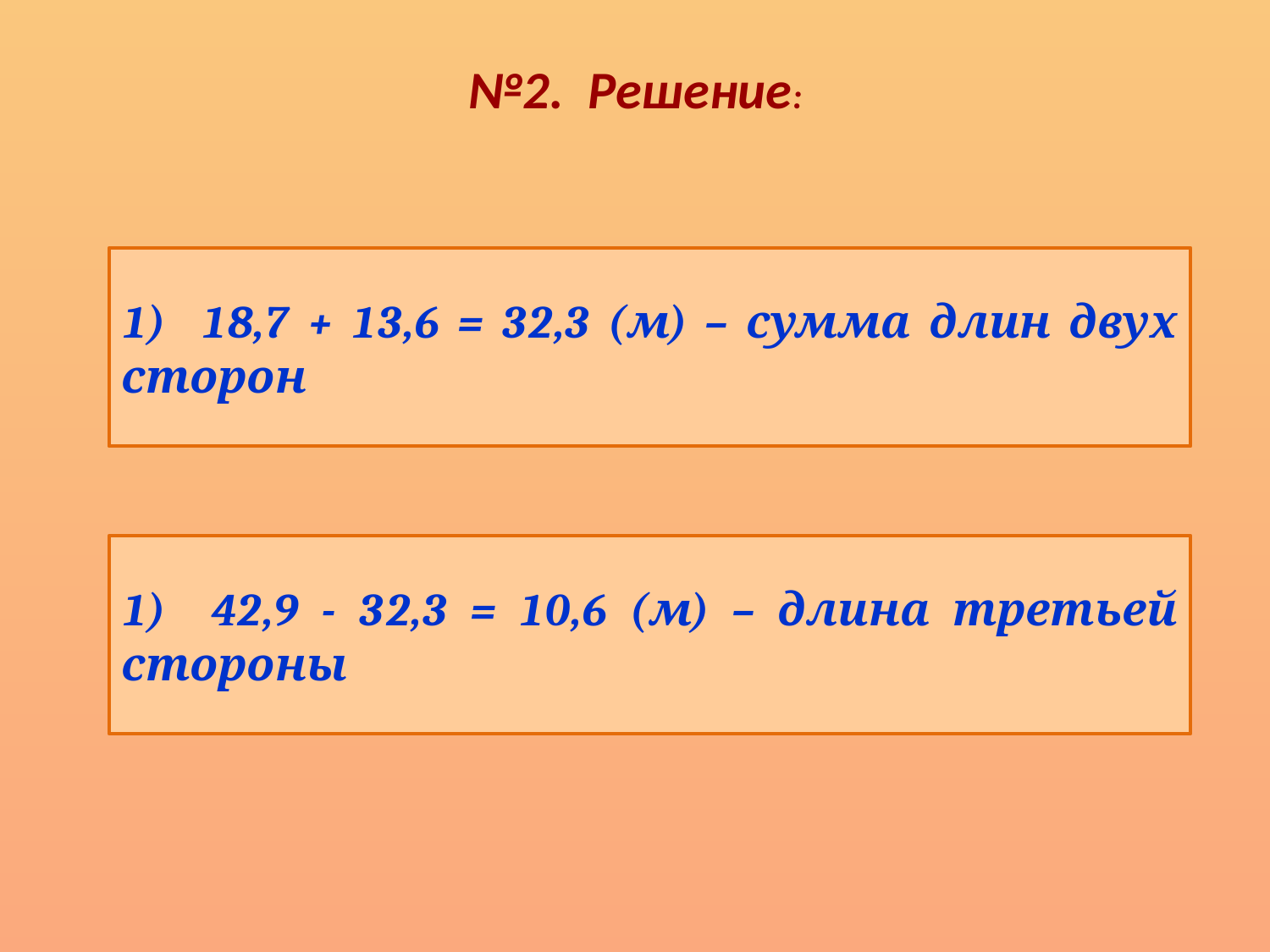

№2.  Решение:
1)  18,7 + 13,6 = 32,3 (м) – сумма длин двух сторон
1)  42,9 - 32,3 = 10,6 (м) – длина третьей стороны